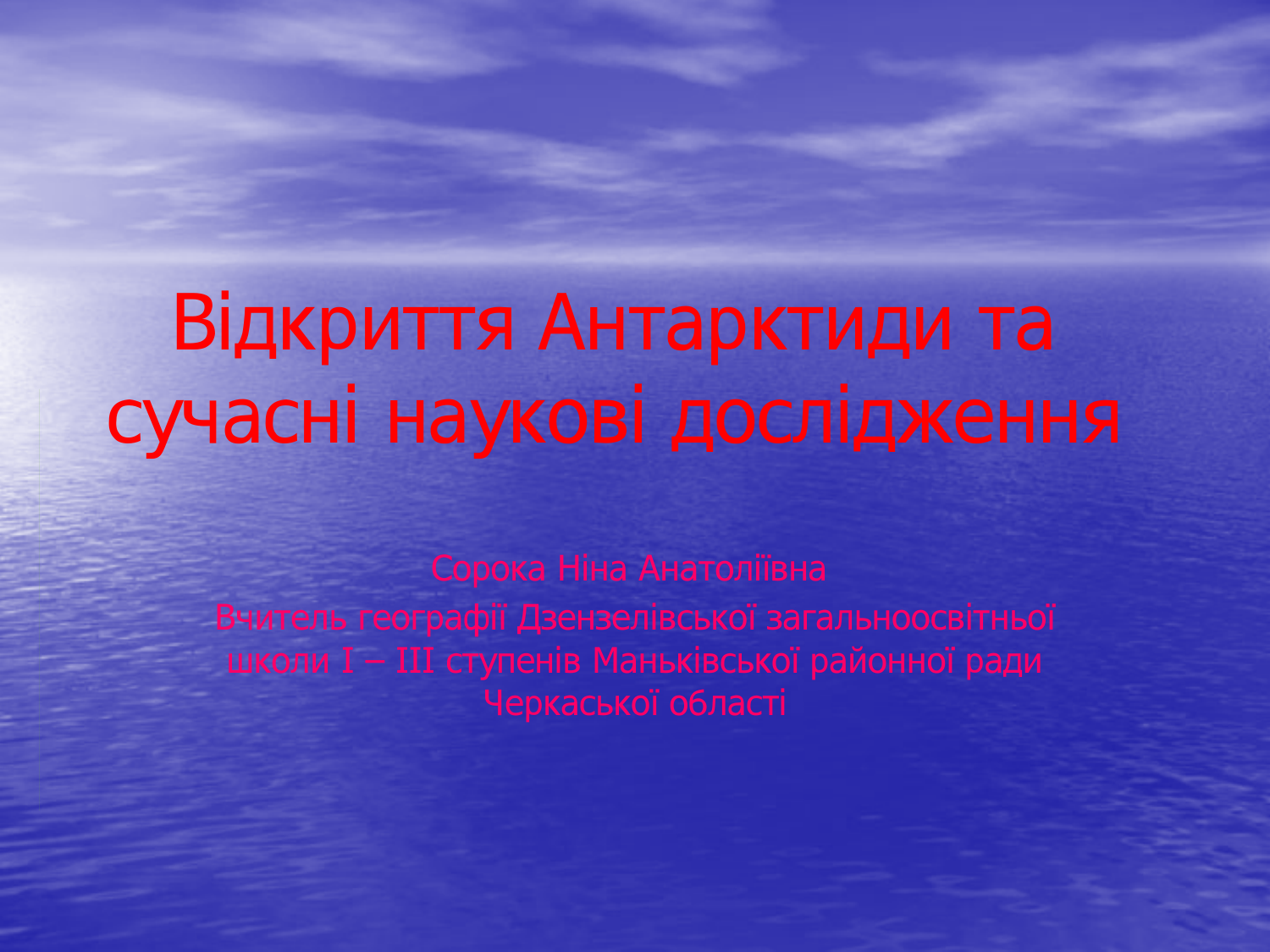

# Відкриття Антарктиди та сучасні наукові дослідження

Сорока Ніна Анатоліївна
Вчитель географії Дзензелівської загальноосвітньої школи І – ІІІ ступенів Маньківської районної ради Черкаської області